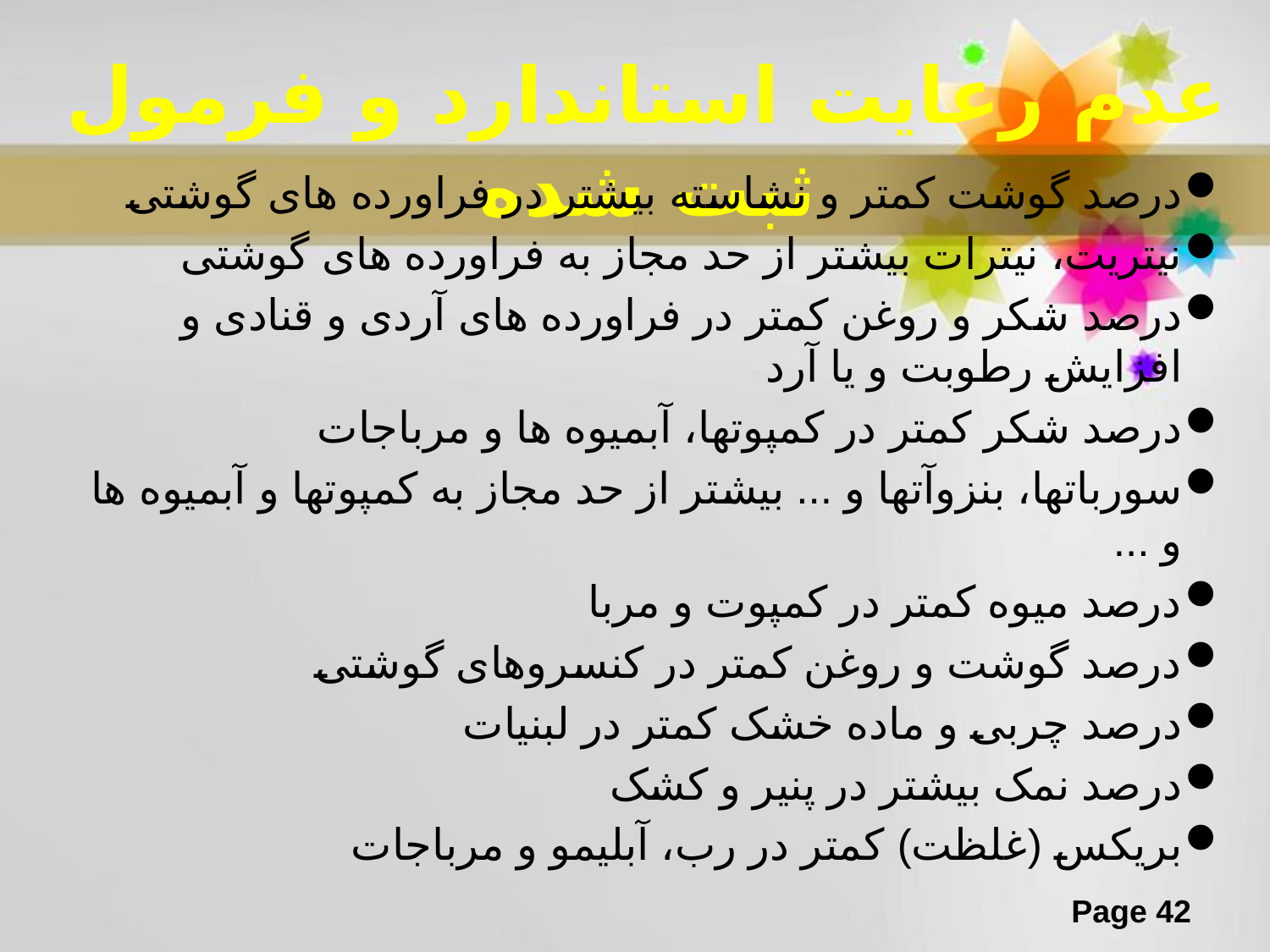

# عدم رعایت استاندارد و فرمول ثبت شده
درصد گوشت کمتر و نشاسته بیشتر در فراورده های گوشتی
نیتریت، نیترات بیشتر از حد مجاز به فراورده های گوشتی
درصد شکر و روغن کمتر در فراورده های آردی و قنادی و افزایش رطوبت و یا آرد
درصد شکر کمتر در کمپوتها، آبمیوه ها و مرباجات
سورباتها، بنزوآتها و ... بیشتر از حد مجاز به کمپوتها و آبمیوه ها و ...
درصد میوه کمتر در کمپوت و مربا
درصد گوشت و روغن کمتر در کنسروهای گوشتی
درصد چربی و ماده خشک کمتر در لبنیات
درصد نمک بیشتر در پنیر و کشک
بریکس (غلظت) کمتر در رب، آبلیمو و مرباجات